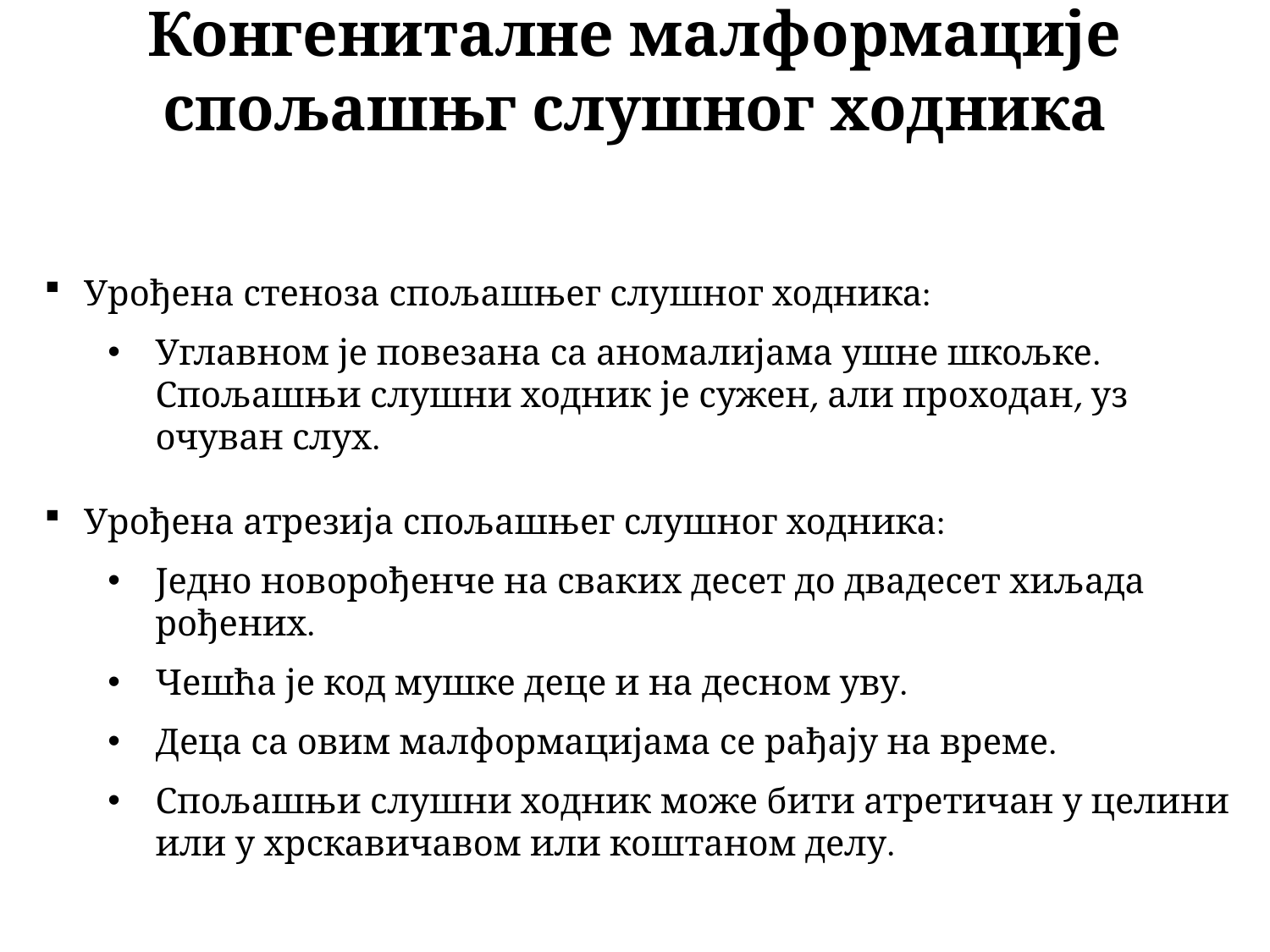

Конгениталне малформације спољашњг слушног ходника

Урођена стеноза спољашњег слушног ходника:

Углавном је повезана са аномалијама ушне шкољке. Спољашњи слушни ходник је сужен, али проходан, уз очуван слух.

Урођена атрезија спољашњег слушног ходника:

Једно новорођенче на сваких десет до двадесет хиљада рођених.

Чешћа је код мушке деце и на десном уву.

Деца са овим малформацијама се рађају на време.

Спољашњи слушни ходник може бити атретичан у целини или у хрскавичавом или коштаном делу.